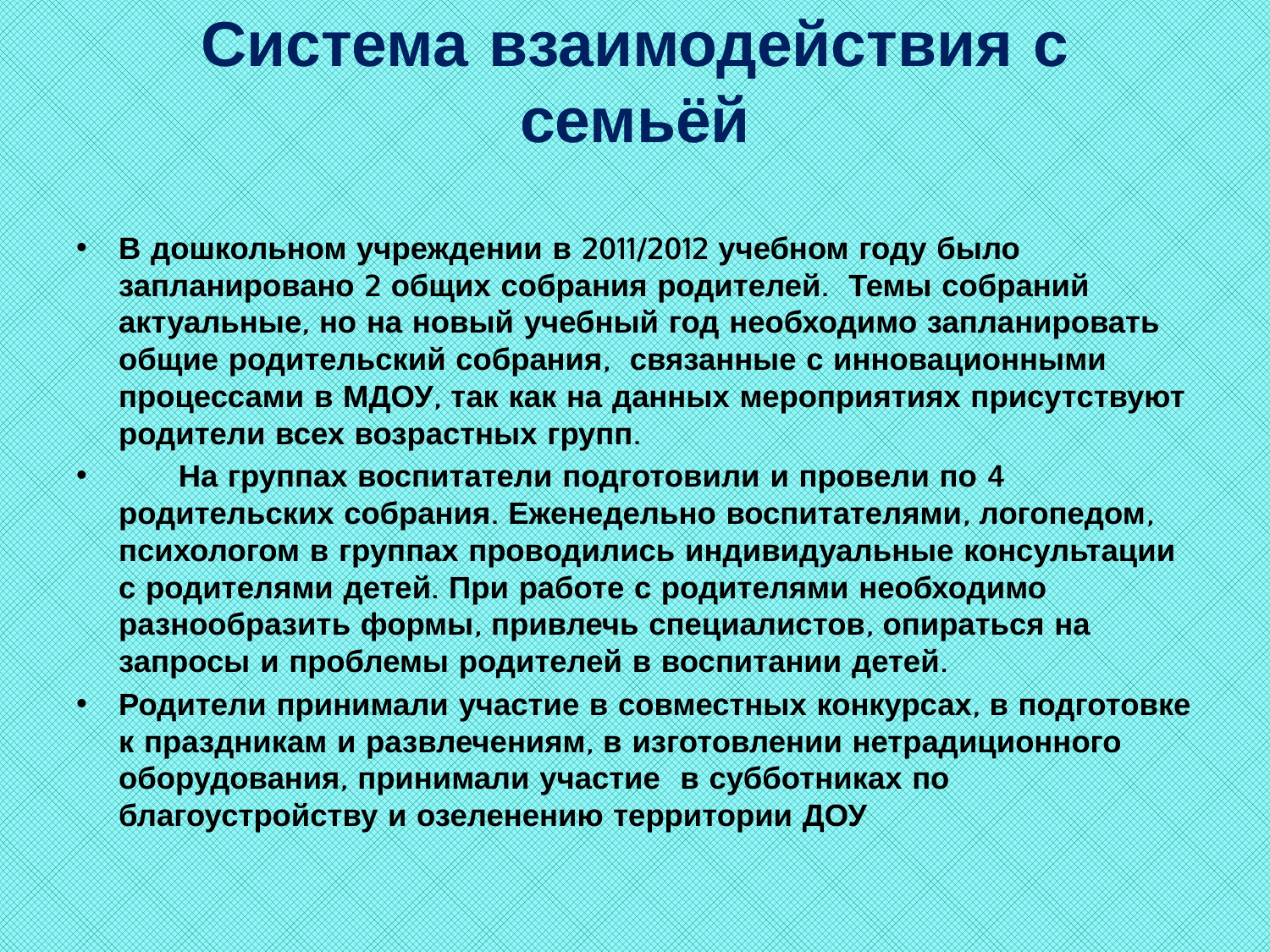

# Система взаимодействия с семьёй
В дошкольном учреждении в 2011/2012 учебном году было запланировано 2 общих собрания родителей.  Темы собраний актуальные, но на новый учебный год необходимо запланировать общие родительский собрания,  связанные с инновационными процессами в МДОУ, так как на данных мероприятиях присутствуют родители всех возрастных групп.
      На группах воспитатели подготовили и провели по 4 родительских собрания. Еженедельно воспитателями, логопедом, психологом в группах проводились индивидуальные консультации с родителями детей. При работе с родителями необходимо разнообразить формы, привлечь специалистов, опираться на запросы и проблемы родителей в воспитании детей.
Родители принимали участие в совместных конкурсах, в подготовке к праздникам и развлечениям, в изготовлении нетрадиционного оборудования, принимали участие  в субботниках по благоустройству и озеленению территории ДОУ